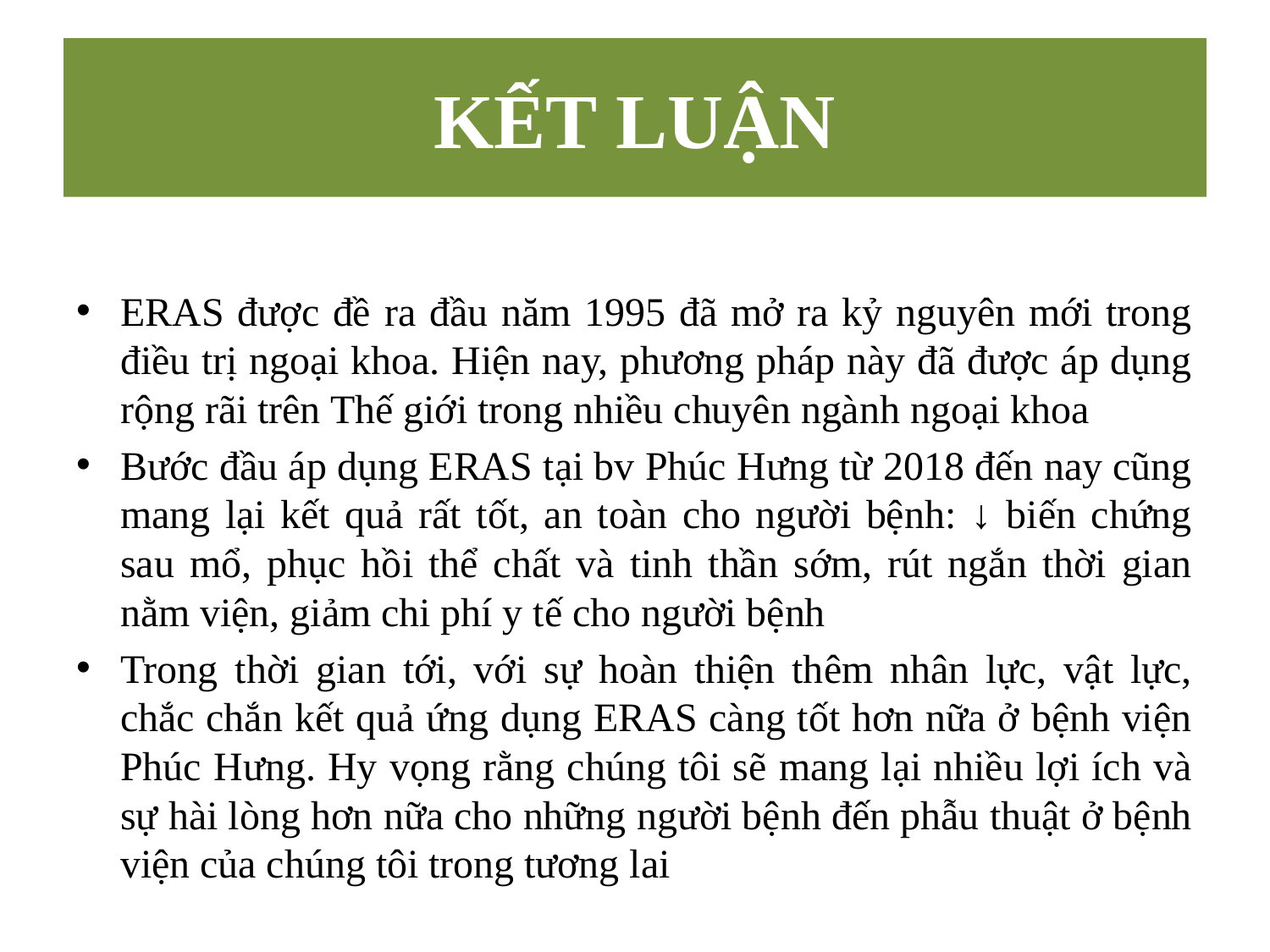

# KẾT LUẬN

ERAS được đề ra đầu năm 1995 đã mở ra kỷ nguyên mới trong điều trị ngoại khoa. Hiện nay, phương pháp này đã được áp dụng rộng rãi trên Thế giới trong nhiều chuyên ngành ngoại khoa
Bước đầu áp dụng ERAS tại bv Phúc Hưng từ 2018 đến nay cũng mang lại kết quả rất tốt, an toàn cho người bệnh: ↓ biến chứng sau mổ, phục hồi thể chất và tinh thần sớm, rút ngắn thời gian nằm viện, giảm chi phí y tế cho người bệnh
Trong thời gian tới, với sự hoàn thiện thêm nhân lực, vật lực, chắc chắn kết quả ứng dụng ERAS càng tốt hơn nữa ở bệnh viện Phúc Hưng. Hy vọng rằng chúng tôi sẽ mang lại nhiều lợi ích và sự hài lòng hơn nữa cho những người bệnh đến phẫu thuật ở bệnh viện của chúng tôi trong tương lai